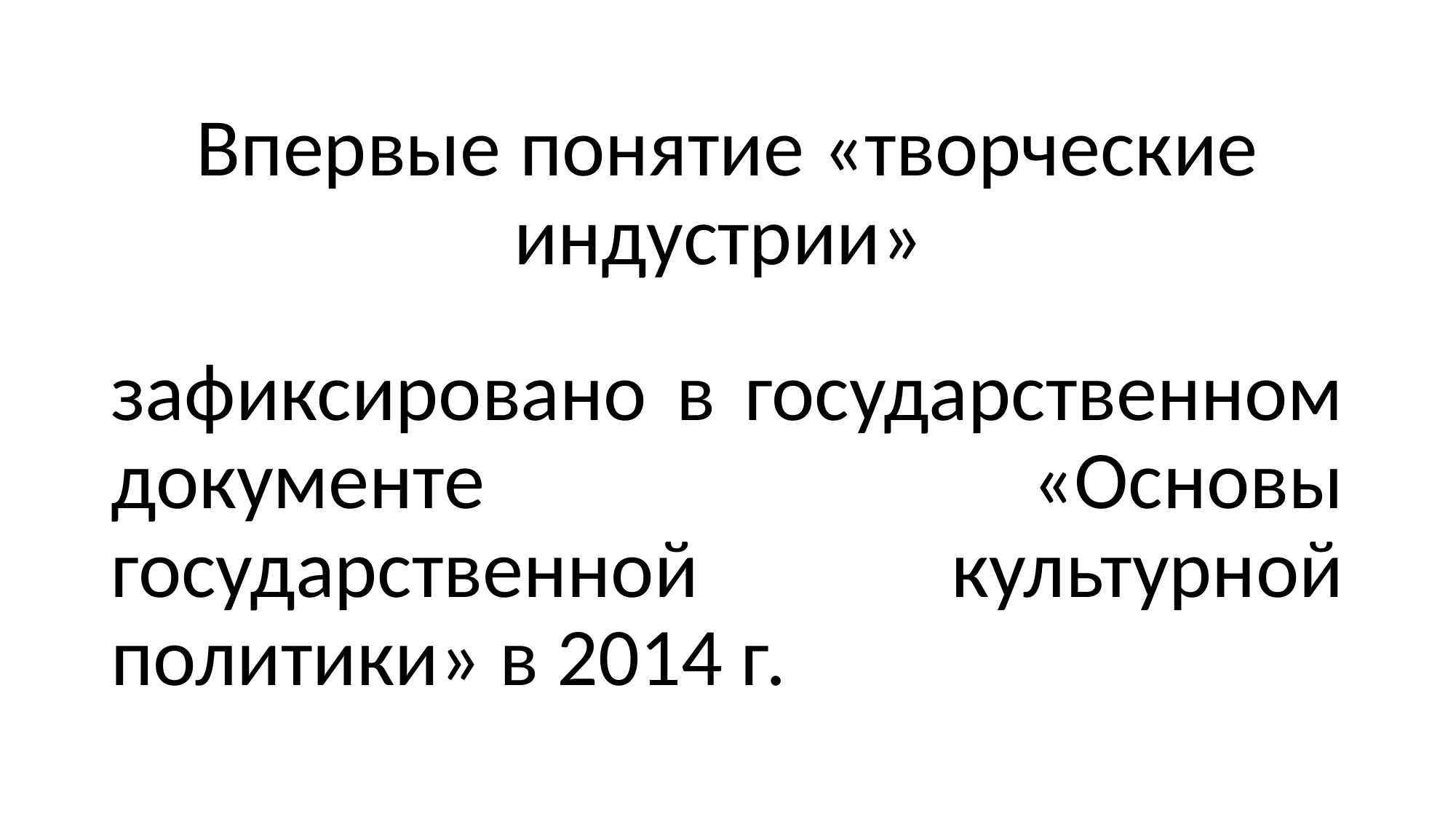

# Впервые понятие «творческие индустрии»
зафиксировано в государственном документе «Основы государственной культурной политики» в 2014 г.